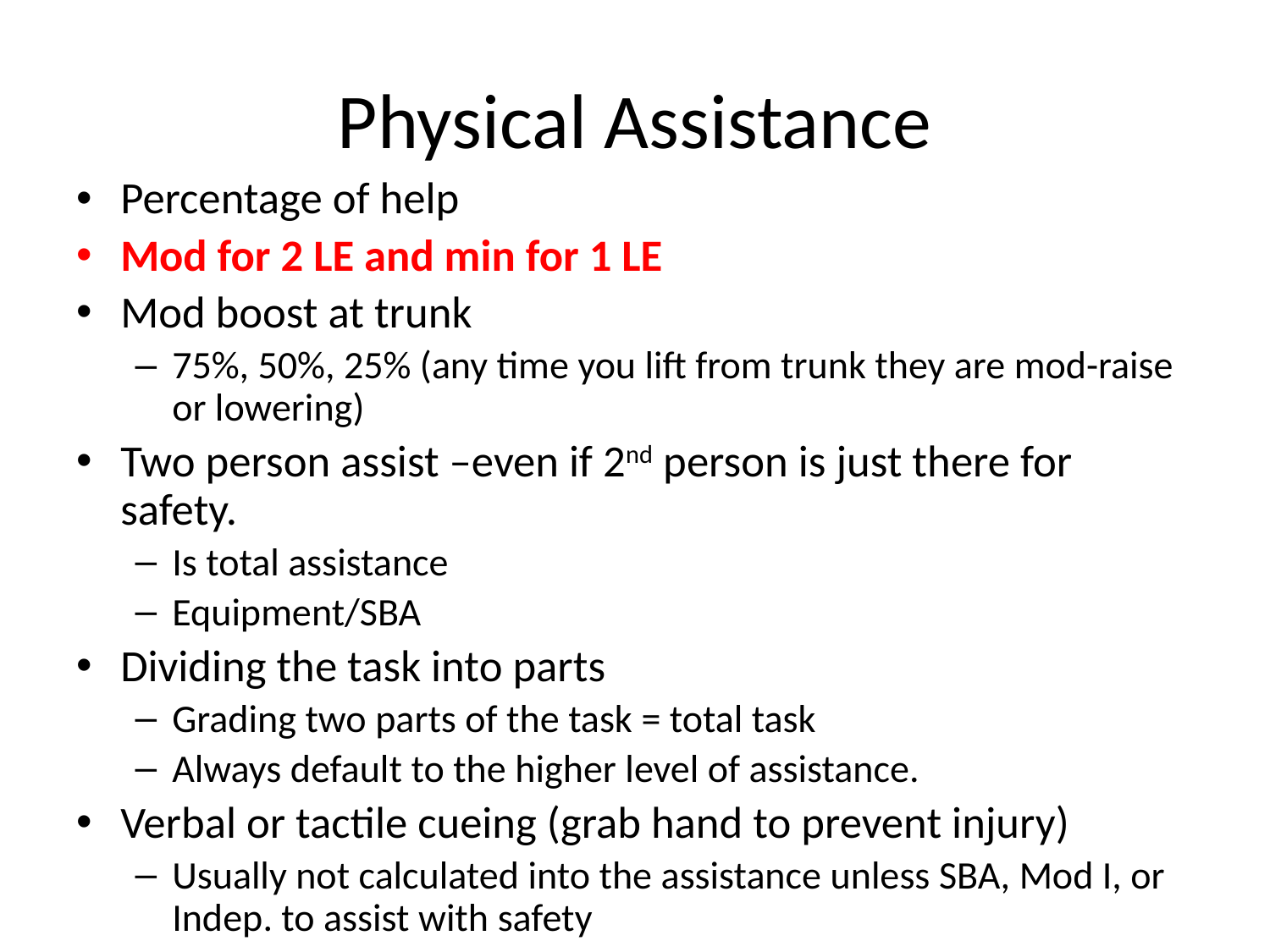

# Physical Assistance
Percentage of help
Mod for 2 LE and min for 1 LE
Mod boost at trunk
75%, 50%, 25% (any time you lift from trunk they are mod-raise or lowering)
Two person assist –even if 2nd person is just there for safety.
Is total assistance
Equipment/SBA
Dividing the task into parts
Grading two parts of the task = total task
Always default to the higher level of assistance.
Verbal or tactile cueing (grab hand to prevent injury)
Usually not calculated into the assistance unless SBA, Mod I, or Indep. to assist with safety